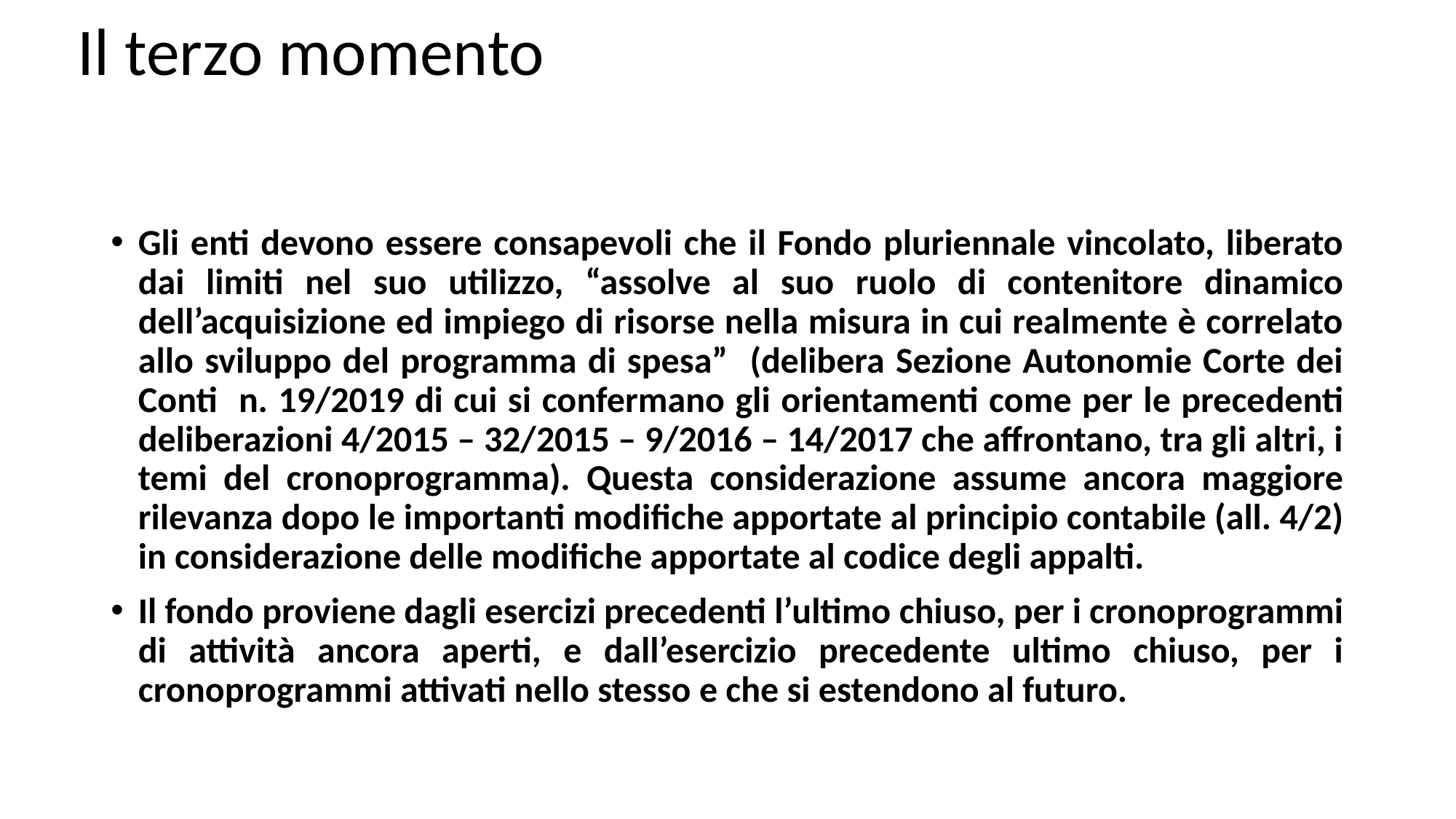

# Il terzo momento
Gli enti devono essere consapevoli che il Fondo pluriennale vincolato, liberato dai limiti nel suo utilizzo, “assolve al suo ruolo di contenitore dinamico dell’acquisizione ed impiego di risorse nella misura in cui realmente è correlato allo sviluppo del programma di spesa”  (delibera Sezione Autonomie Corte dei Conti  n. 19/2019 di cui si confermano gli orientamenti come per le precedenti deliberazioni 4/2015 – 32/2015 – 9/2016 – 14/2017 che affrontano, tra gli altri, i temi del cronoprogramma). Questa considerazione assume ancora maggiore rilevanza dopo le importanti modifiche apportate al principio contabile (all. 4/2) in considerazione delle modifiche apportate al codice degli appalti.
Il fondo proviene dagli esercizi precedenti l’ultimo chiuso, per i cronoprogrammi di attività ancora aperti, e dall’esercizio precedente ultimo chiuso, per i cronoprogrammi attivati nello stesso e che si estendono al futuro.